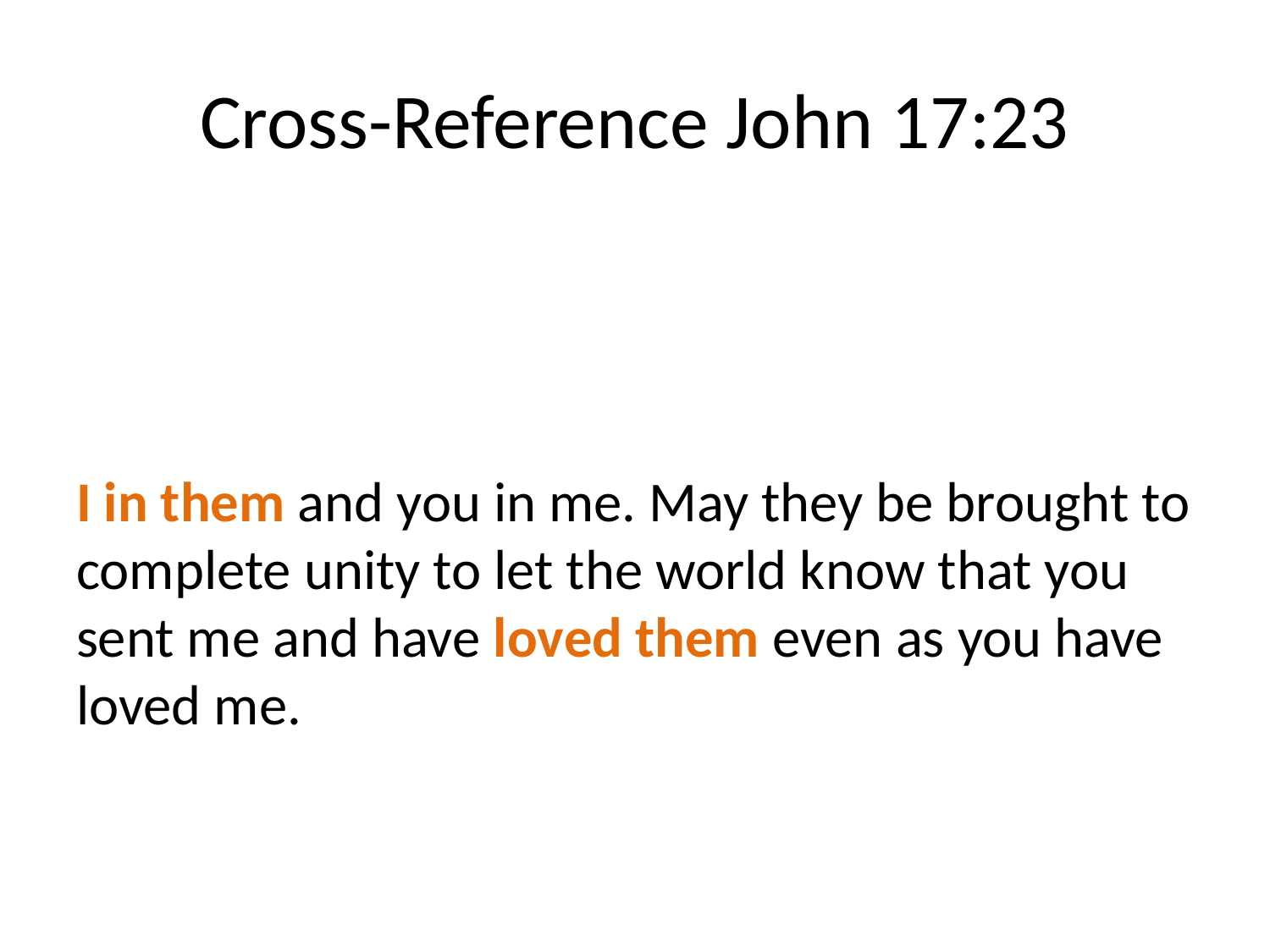

# Cross-Reference John 17:23

I in them and you in me. May they be brought to complete unity to let the world know that you sent me and have loved them even as you have loved me.